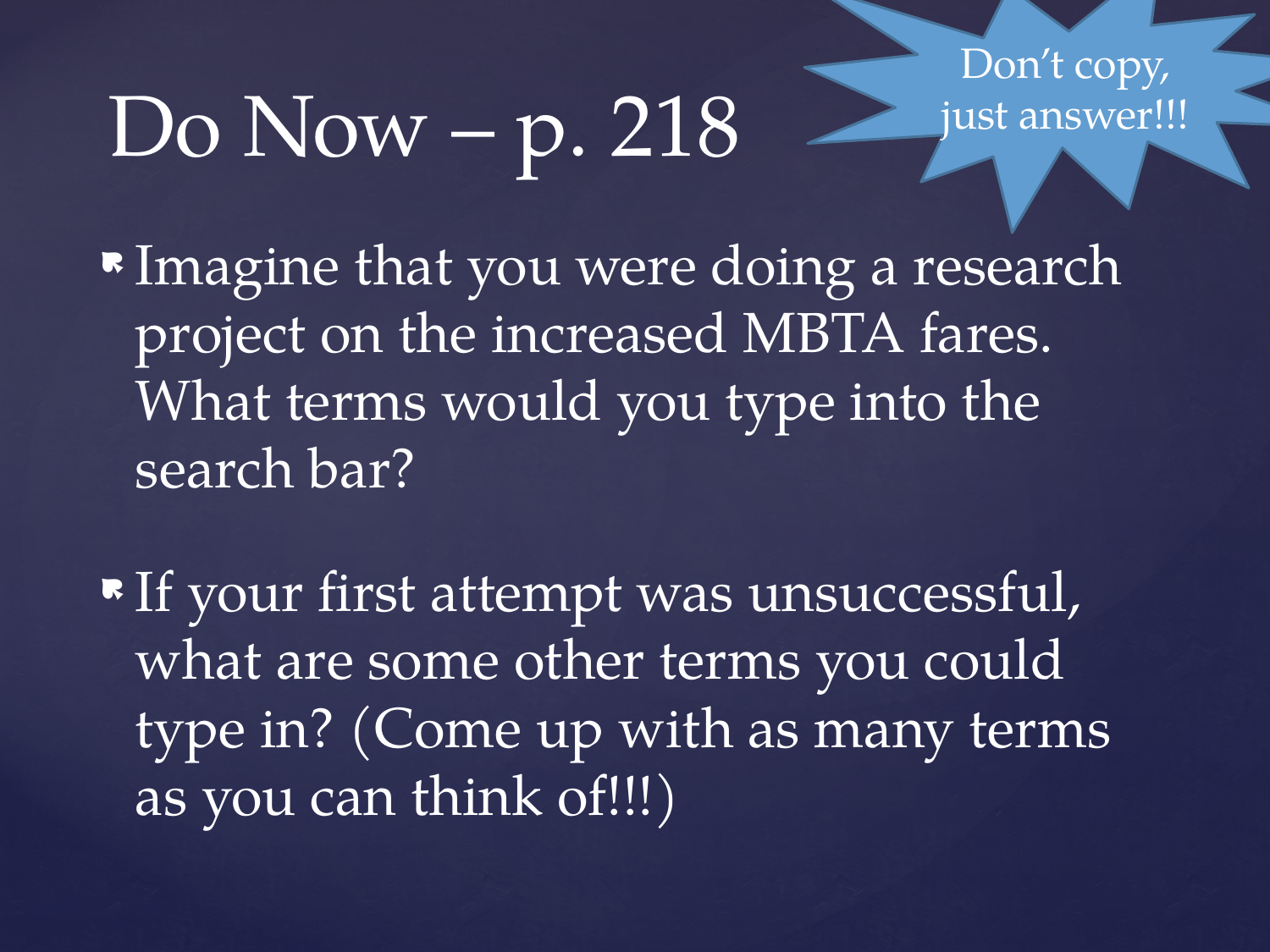

Don’t copy, just answer!!!
# Do Now – p. 218
Imagine that you were doing a research project on the increased MBTA fares. What terms would you type into the search bar?

If your first attempt was unsuccessful, what are some other terms you could type in? (Come up with as many terms as you can think of!!!)